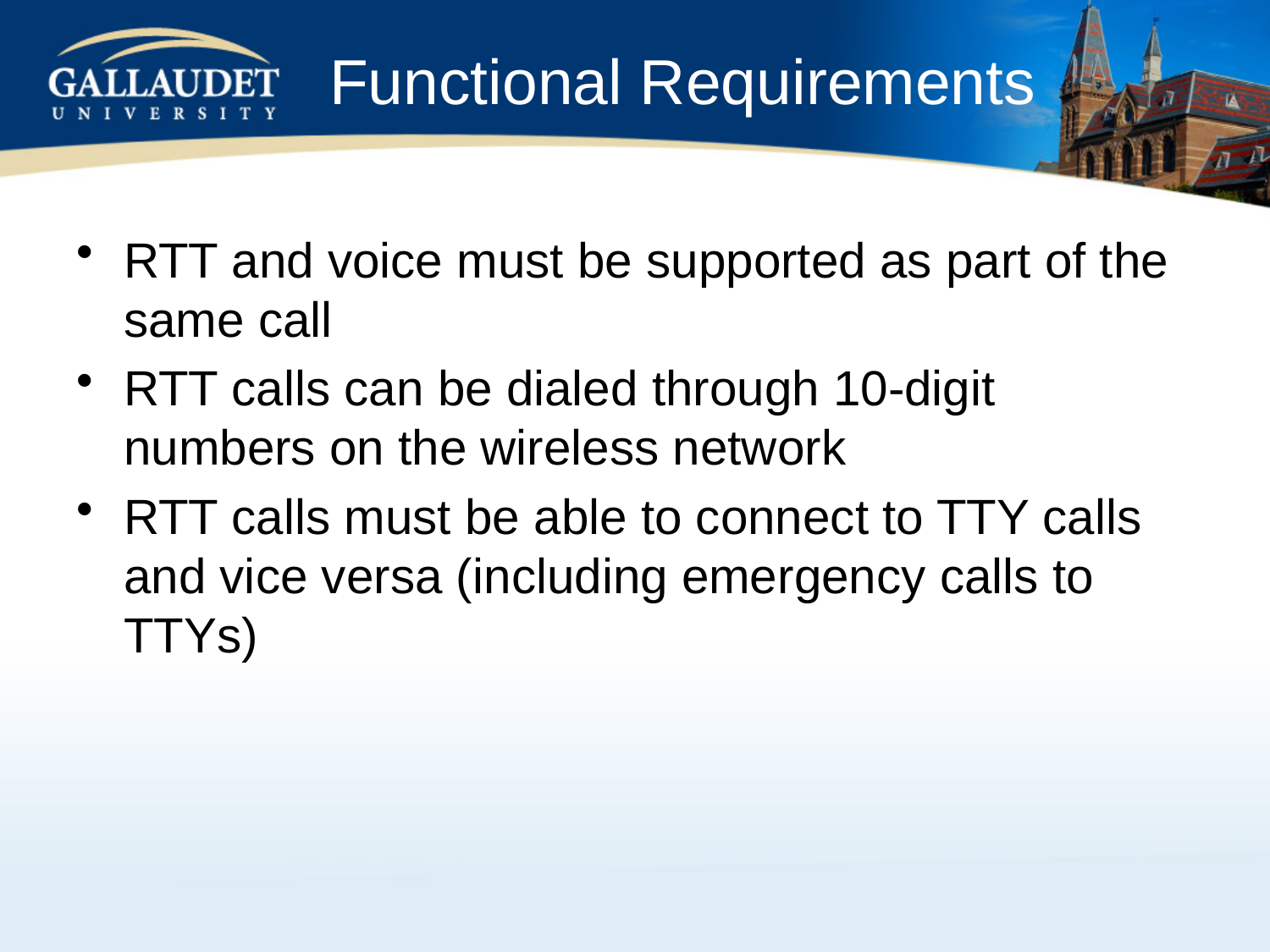

# Functional Requirements
RTT and voice must be supported as part of the same call
RTT calls can be dialed through 10-digit numbers on the wireless network
RTT calls must be able to connect to TTY calls and vice versa (including emergency calls to TTYs)